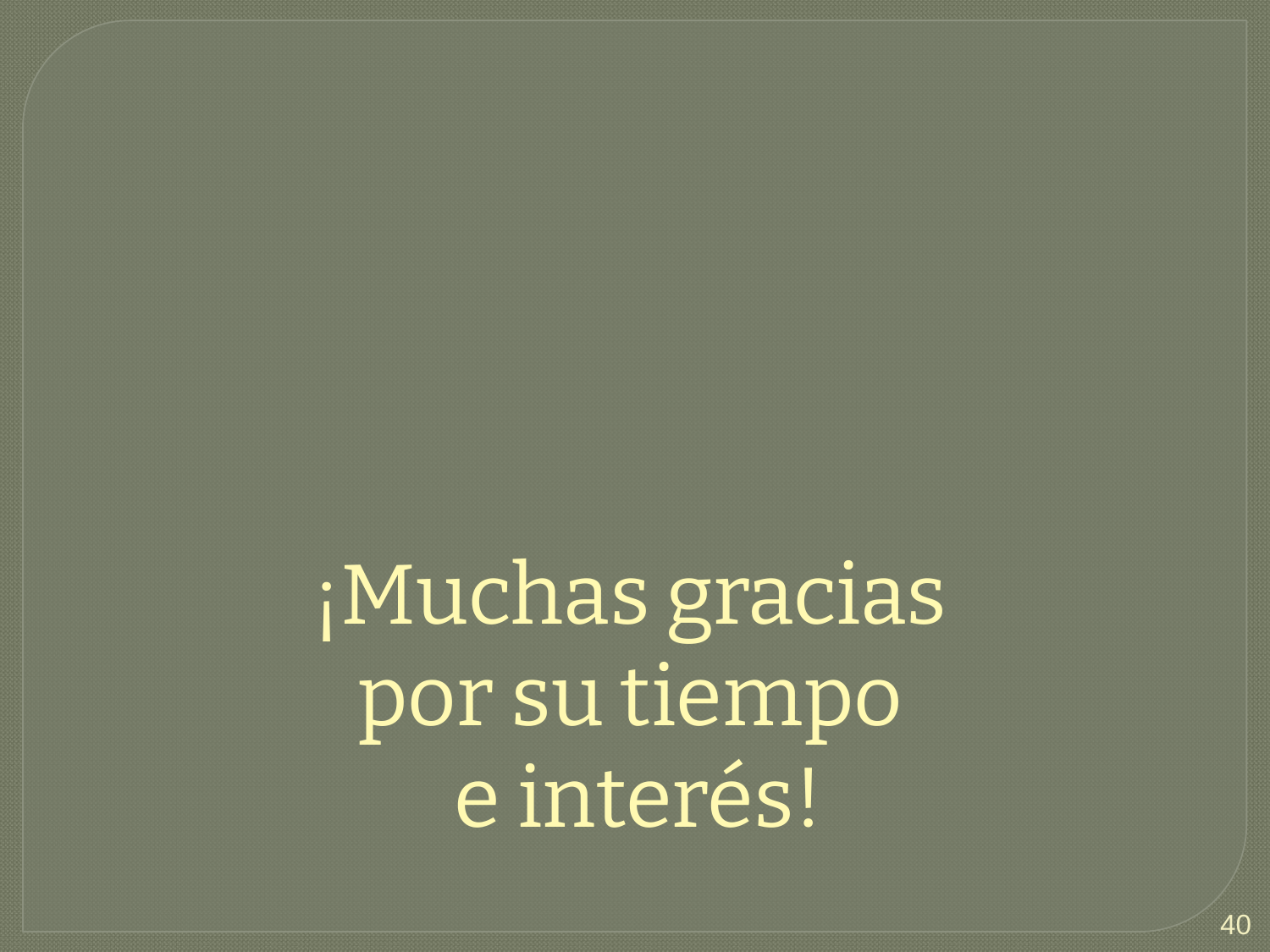

¡Muchas gracias
por su tiempo
e interés!
40